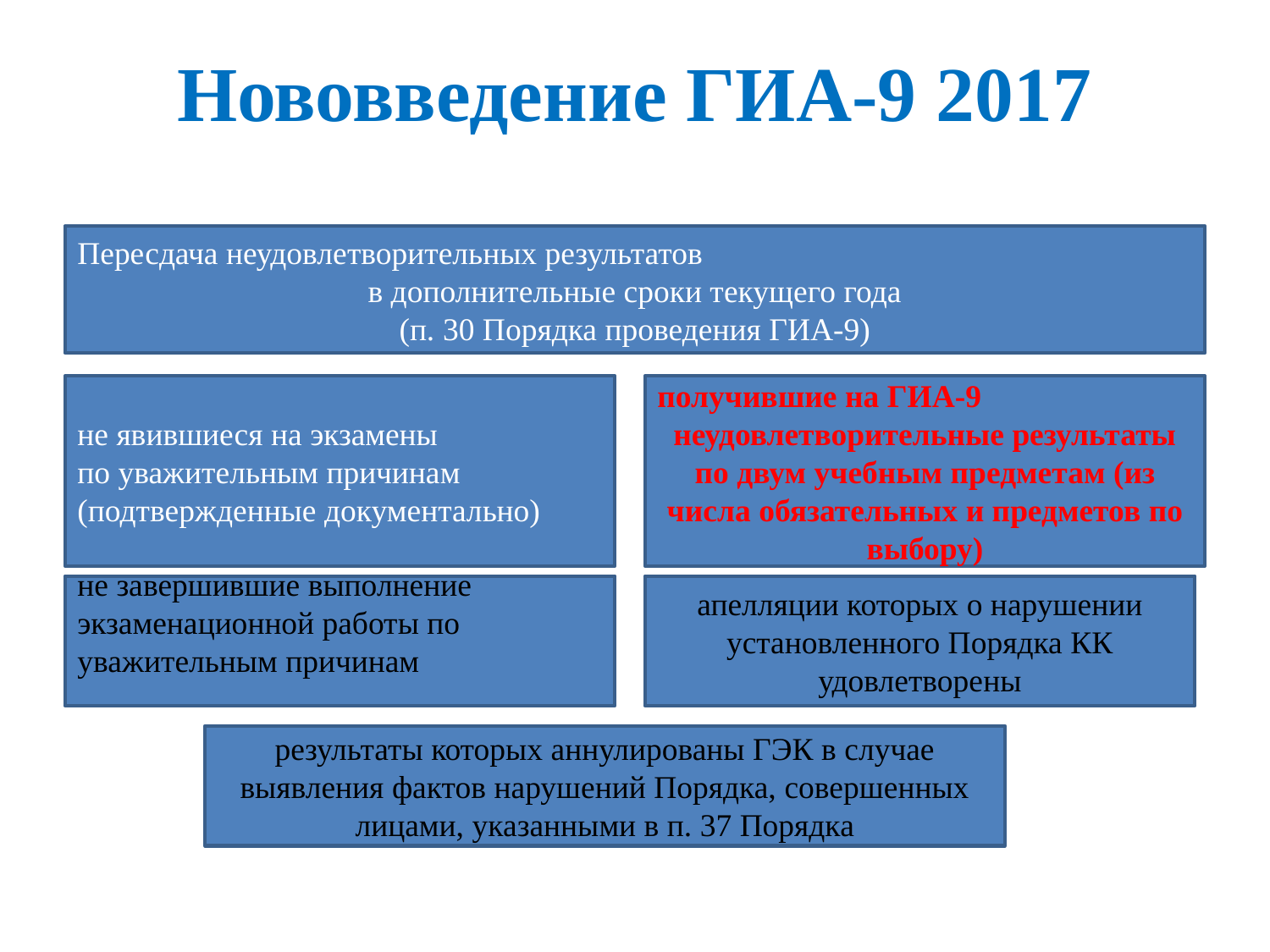

Нововведение ГИА-9 2017

Пересдача неудовлетворительных результатов
в дополнительные сроки текущего года
 (п. 30 Порядка проведения ГИА-9)

не явившиеся на экзамены
по уважительным причинам (подтвержденные документально)

получившие на ГИА-9
неудовлетворительные результаты по двум учебным предметам (из числа обязательных и предметов по выбору)
не завершившие выполнение экзаменационной работы по уважительным причинам

апелляции которых о нарушении установленного Порядка КК удовлетворены
результаты которых аннулированы ГЭК в случае выявления фактов нарушений Порядка, совершенных лицами, указанными в п. 37 Порядка